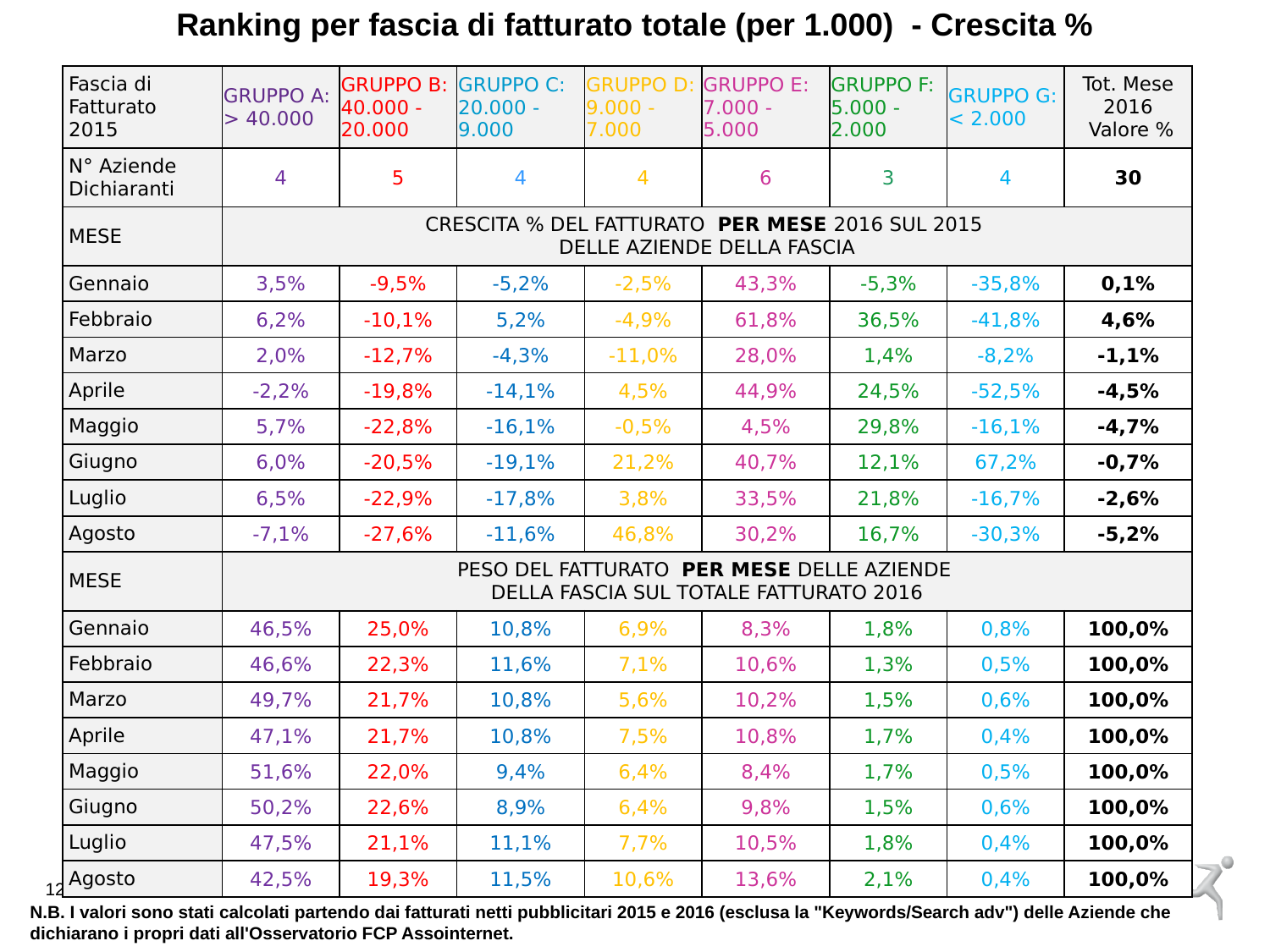

Ranking per fascia di fatturato totale (per 1.000)  - Crescita %
| Fascia di Fatturato 2015 | GRUPPO A: > 40.000 | GRUPPO B: 40.000 - 20.000 | GRUPPO C: 20.000 - 9.000 | GRUPPO D: 9.000 - 7.000 | GRUPPO E: 7.000 - 5.000 | GRUPPO F: 5.000 - 2.000 | GRUPPO G: < 2.000 | Tot. Mese 2016 Valore % |
| --- | --- | --- | --- | --- | --- | --- | --- | --- |
| N° Aziende Dichiaranti | 4 | 5 | 4 | 4 | 6 | 3 | 4 | 30 |
| MESE | CRESCITA % DEL FATTURATO PER MESE 2016 SUL 2015 DELLE AZIENDE DELLA FASCIA |  |  |  |  |  |  |  |
| Gennaio | 3,5% | -9,5% | -5,2% | -2,5% | 43,3% | -5,3% | -35,8% | 0,1% |
| Febbraio | 6,2% | -10,1% | 5,2% | -4,9% | 61,8% | 36,5% | -41,8% | 4,6% |
| Marzo | 2,0% | -12,7% | -4,3% | -11,0% | 28,0% | 1,4% | -8,2% | -1,1% |
| Aprile | -2,2% | -19,8% | -14,1% | 4,5% | 44,9% | 24,5% | -52,5% | -4,5% |
| Maggio | 5,7% | -22,8% | -16,1% | -0,5% | 4,5% | 29,8% | -16,1% | -4,7% |
| Giugno | 6,0% | -20,5% | -19,1% | 21,2% | 40,7% | 12,1% | 67,2% | -0,7% |
| Luglio | 6,5% | -22,9% | -17,8% | 3,8% | 33,5% | 21,8% | -16,7% | -2,6% |
| Agosto | -7,1% | -27,6% | -11,6% | 46,8% | 30,2% | 16,7% | -30,3% | -5,2% |
| MESE | PESO DEL FATTURATO PER MESE DELLE AZIENDE DELLA FASCIA SUL TOTALE FATTURATO 2016 |  |  |  |  |  |  |  |
| Gennaio | 46,5% | 25,0% | 10,8% | 6,9% | 8,3% | 1,8% | 0,8% | 100,0% |
| Febbraio | 46,6% | 22,3% | 11,6% | 7,1% | 10,6% | 1,3% | 0,5% | 100,0% |
| Marzo | 49,7% | 21,7% | 10,8% | 5,6% | 10,2% | 1,5% | 0,6% | 100,0% |
| Aprile | 47,1% | 21,7% | 10,8% | 7,5% | 10,8% | 1,7% | 0,4% | 100,0% |
| Maggio | 51,6% | 22,0% | 9,4% | 6,4% | 8,4% | 1,7% | 0,5% | 100,0% |
| Giugno | 50,2% | 22,6% | 8,9% | 6,4% | 9,8% | 1,5% | 0,6% | 100,0% |
| Luglio | 47,5% | 21,1% | 11,1% | 7,7% | 10,5% | 1,8% | 0,4% | 100,0% |
| Agosto | 42,5% | 19,3% | 11,5% | 10,6% | 13,6% | 2,1% | 0,4% | 100,0% |
N.B. I valori sono stati calcolati partendo dai fatturati netti pubblicitari 2015 e 2016 (esclusa la "Keywords/Search adv") delle Aziende che dichiarano i propri dati all'Osservatorio FCP Assointernet.